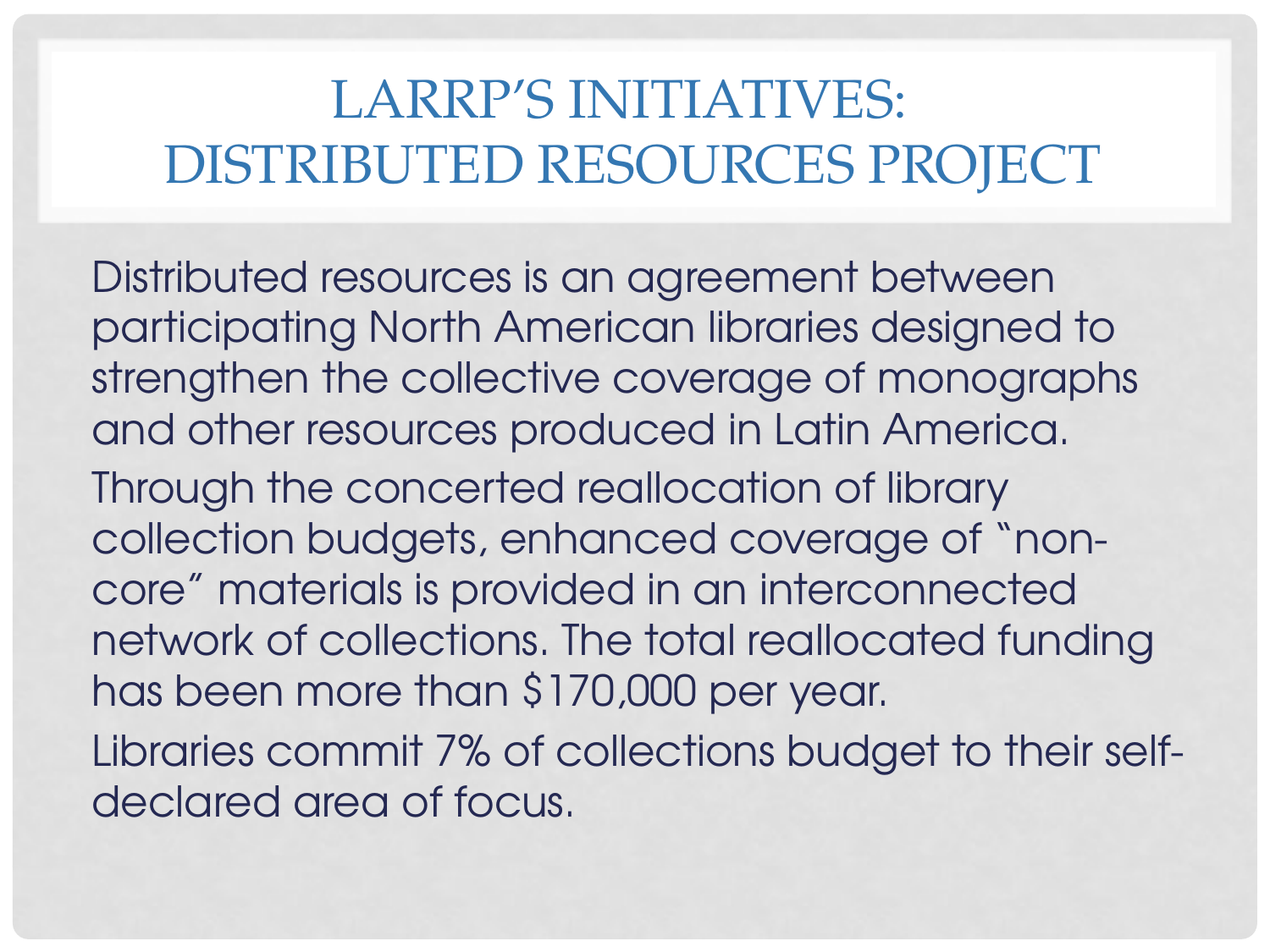

# LARRP’s initiatives: distributed Resources Project
Distributed resources is an agreement between participating North American libraries designed to strengthen the collective coverage of monographs and other resources produced in Latin America.
Through the concerted reallocation of library collection budgets, enhanced coverage of “non-core” materials is provided in an interconnected network of collections. The total reallocated funding has been more than $170,000 per year.
Libraries commit 7% of collections budget to their self-declared area of focus.